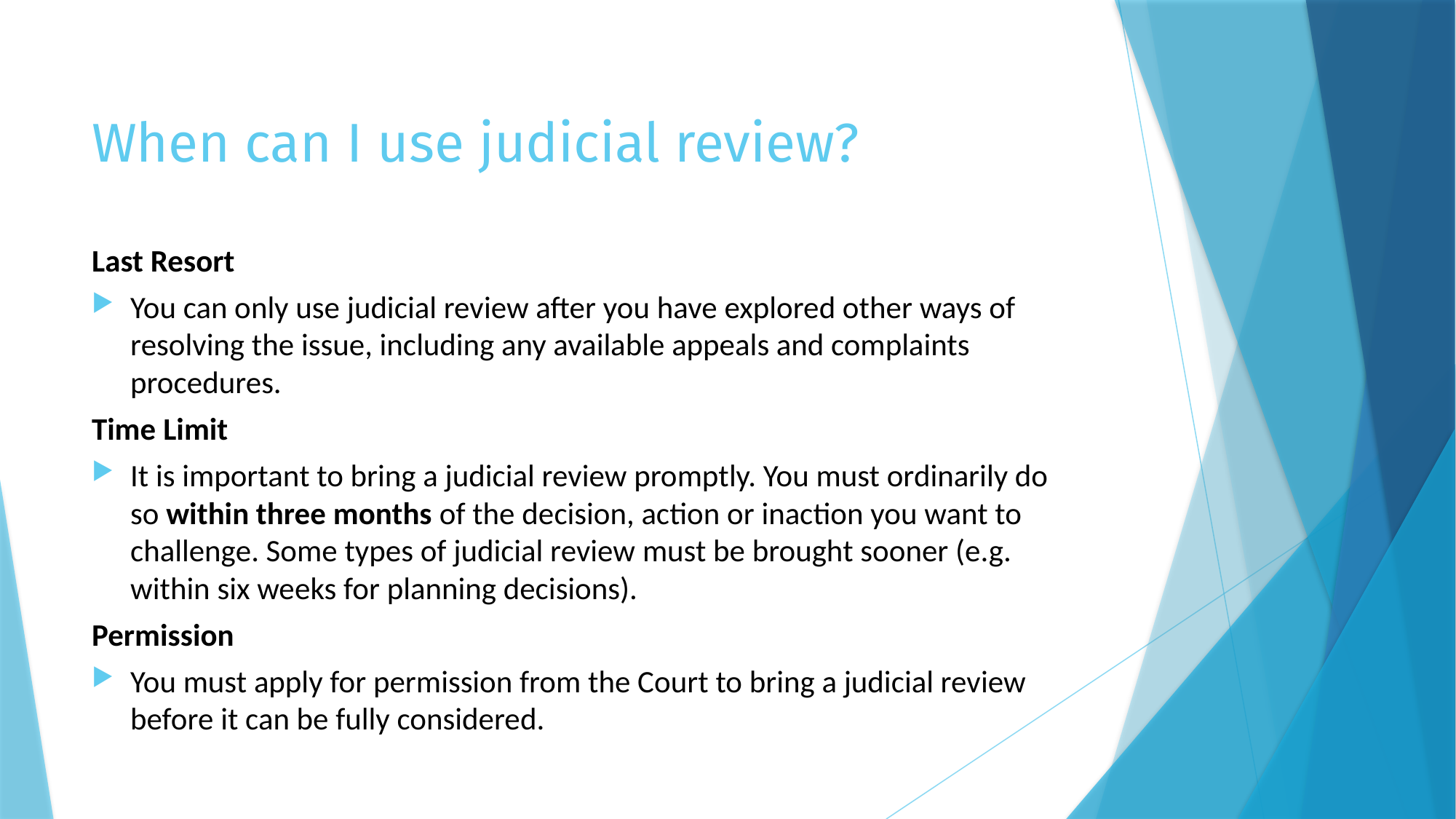

When can I use judicial review?
Last Resort
You can only use judicial review after you have explored other ways of resolving the issue, including any available appeals and complaints procedures.
Time Limit
It is important to bring a judicial review promptly. You must ordinarily do so within three months of the decision, action or inaction you want to challenge. Some types of judicial review must be brought sooner (e.g. within six weeks for planning decisions).
Permission
You must apply for permission from the Court to bring a judicial review before it can be fully considered.